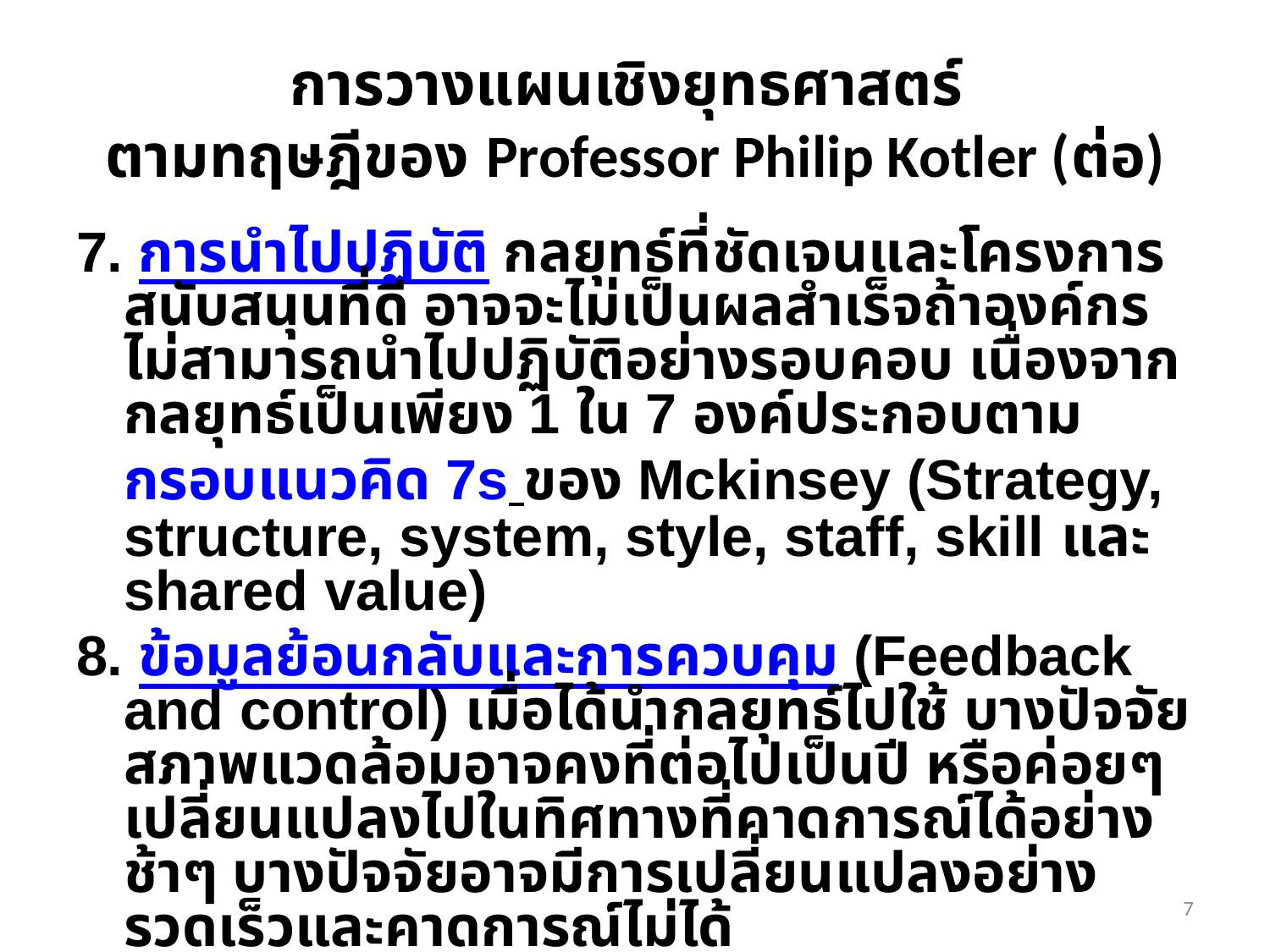

การวางแผนเชิงยุทธศาสตร์
ตามทฤษฎีของ Professor Philip Kotler (ต่อ)
7. การนำไปปฏิบัติ กลยุทธ์ที่ชัดเจนและโครงการสนับสนุนที่ดี อาจจะไม่เป็นผลสำเร็จถ้าองค์กรไม่สามารถนำไปปฏิบัติอย่างรอบคอบ เนื่องจากกลยุทธ์เป็นเพียง 1 ใน 7 องค์ประกอบตามกรอบแนวคิด 7s ของ Mckinsey (Strategy, structure, system, style, staff, skill และ shared value)
8. ข้อมูลย้อนกลับและการควบคุม (Feedback and control) เมื่อได้นำกลยุทธ์ไปใช้ บางปัจจัยสภาพแวดล้อมอาจคงที่ต่อไปเป็นปี หรือค่อยๆเปลี่ยนแปลงไปในทิศทางที่คาดการณ์ได้อย่างช้าๆ บางปัจจัยอาจมีการเปลี่ยนแปลงอย่างรวดเร็วและคาดการณ์ไม่ได้
	เมื่อการเปลี่ยนแปลงเกิดขึ้นองค์กรต้องมีการถอยกลับมาทบทวนและปรับปรุงแผนปฏิบัติการ โครงการ กลยุทธ์ หรือสุดท้ายแม้กระทั่งปรับเปลี่ยนเป้าหมาย

7